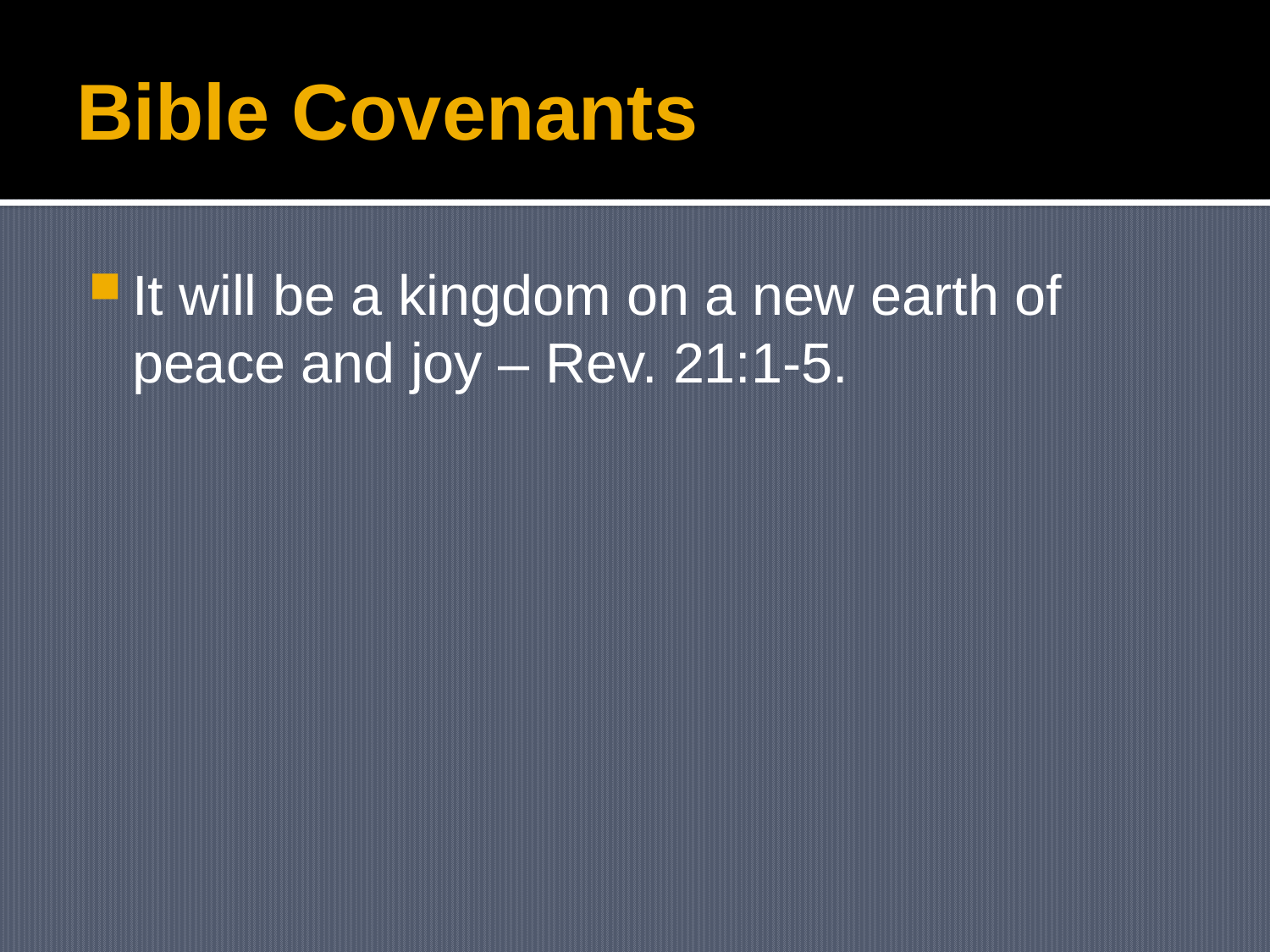

# Bible Covenants
It will be a kingdom on a new earth of peace and joy – Rev. 21:1-5.